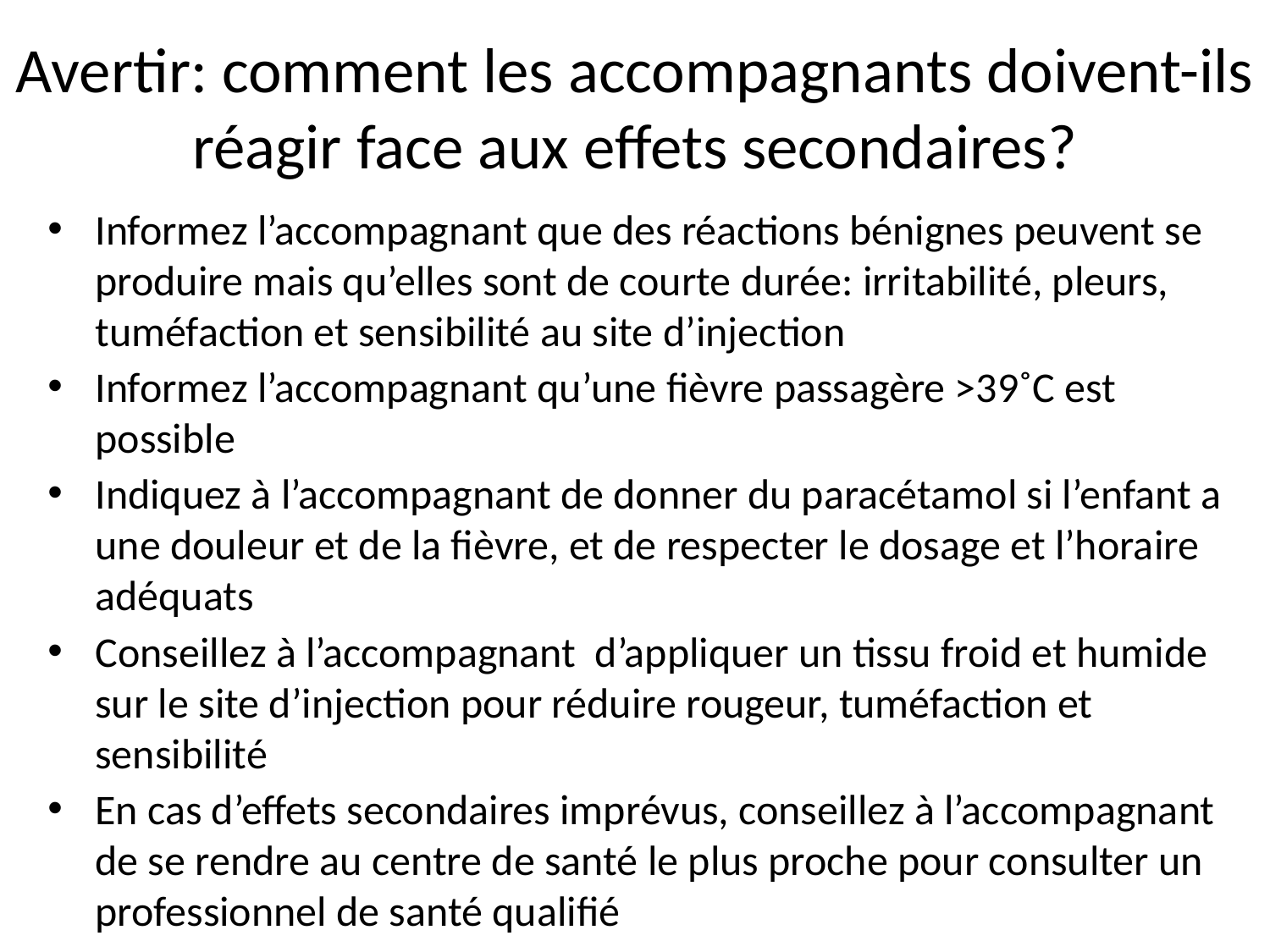

# Avertir: comment les accompagnants doivent-ils réagir face aux effets secondaires?
Informez l’accompagnant que des réactions bénignes peuvent se produire mais qu’elles sont de courte durée: irritabilité, pleurs, tuméfaction et sensibilité au site d’injection
Informez l’accompagnant qu’une fièvre passagère >39˚C est possible
Indiquez à l’accompagnant de donner du paracétamol si l’enfant a une douleur et de la fièvre, et de respecter le dosage et l’horaire adéquats
Conseillez à l’accompagnant  d’appliquer un tissu froid et humide sur le site d’injection pour réduire rougeur, tuméfaction et sensibilité
En cas d’effets secondaires imprévus, conseillez à l’accompagnant de se rendre au centre de santé le plus proche pour consulter un professionnel de santé qualifié